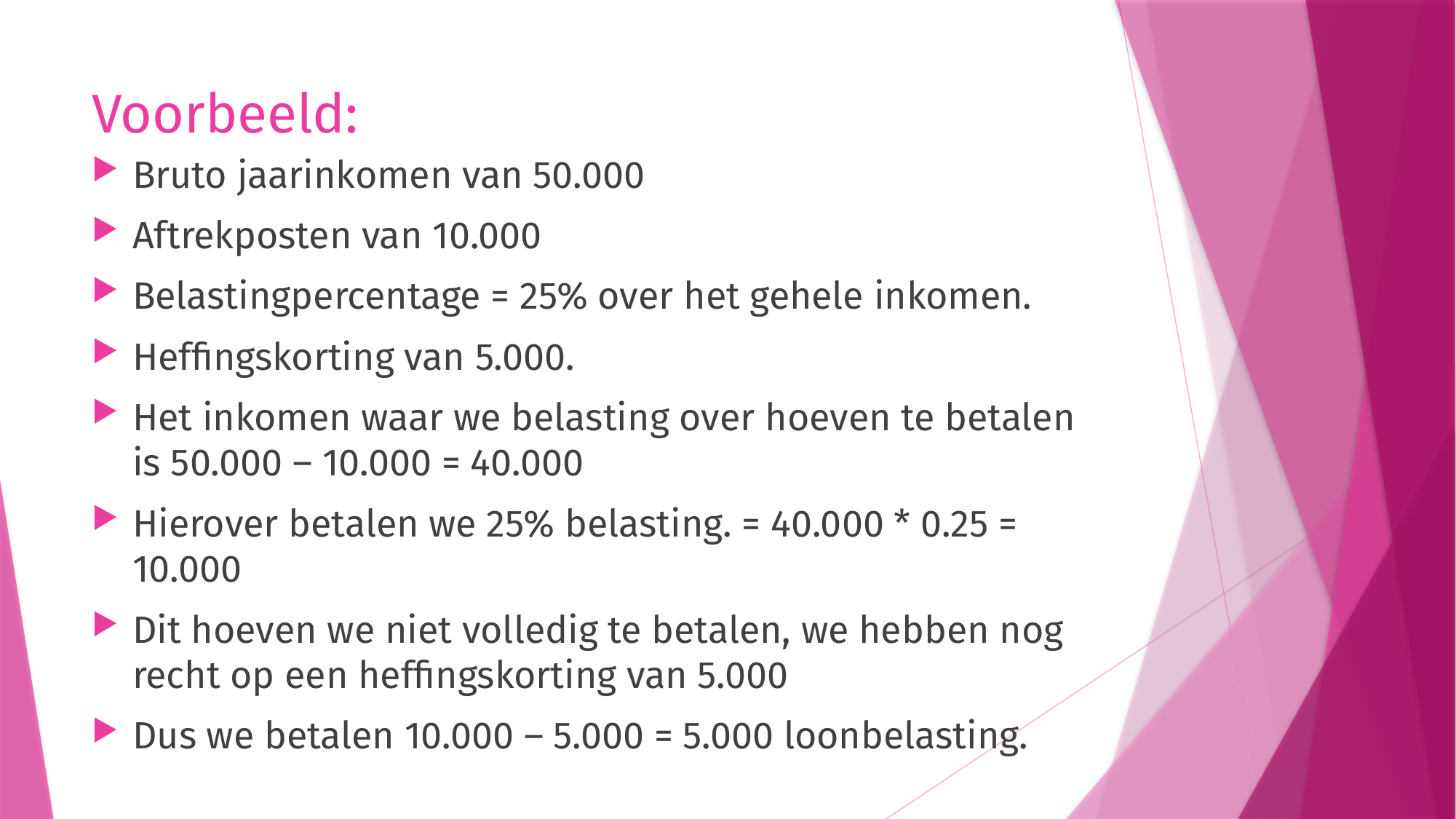

# Voorbeeld:
Bruto jaarinkomen van 50.000
Aftrekposten van 10.000
Belastingpercentage = 25% over het gehele inkomen.
Heffingskorting van 5.000.
Het inkomen waar we belasting over hoeven te betalen is 50.000 – 10.000 = 40.000
Hierover betalen we 25% belasting. = 40.000 * 0.25 = 10.000
Dit hoeven we niet volledig te betalen, we hebben nog recht op een heffingskorting van 5.000
Dus we betalen 10.000 – 5.000 = 5.000 loonbelasting.